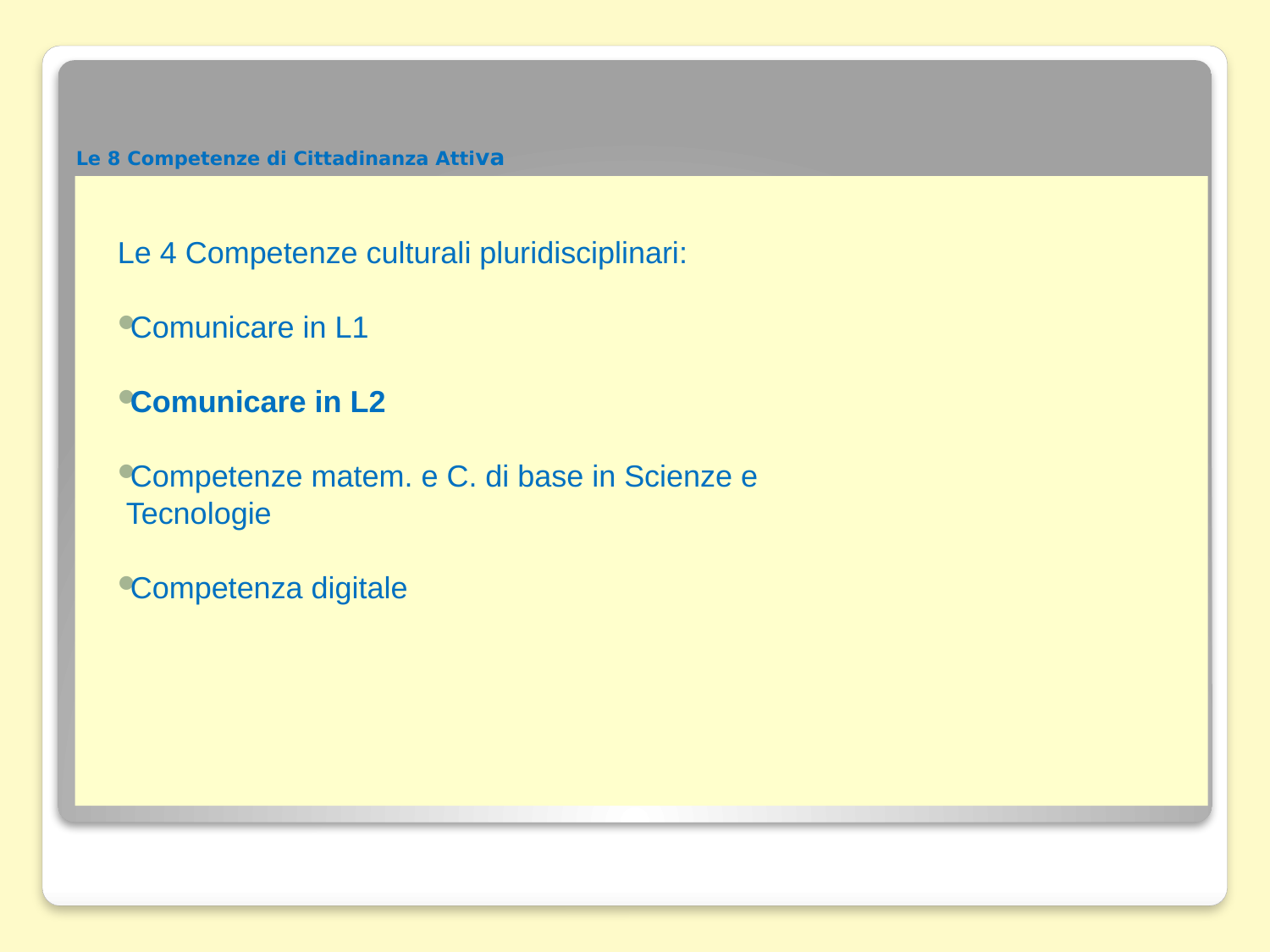

# Le 8 Competenze di Cittadinanza Attiva

Le 4 Competenze culturali pluridisciplinari:

 Comunicare in L1

 Comunicare in L2

 Competenze matem. e C. di base in Scienze e
 Tecnologie

 Competenza digitale